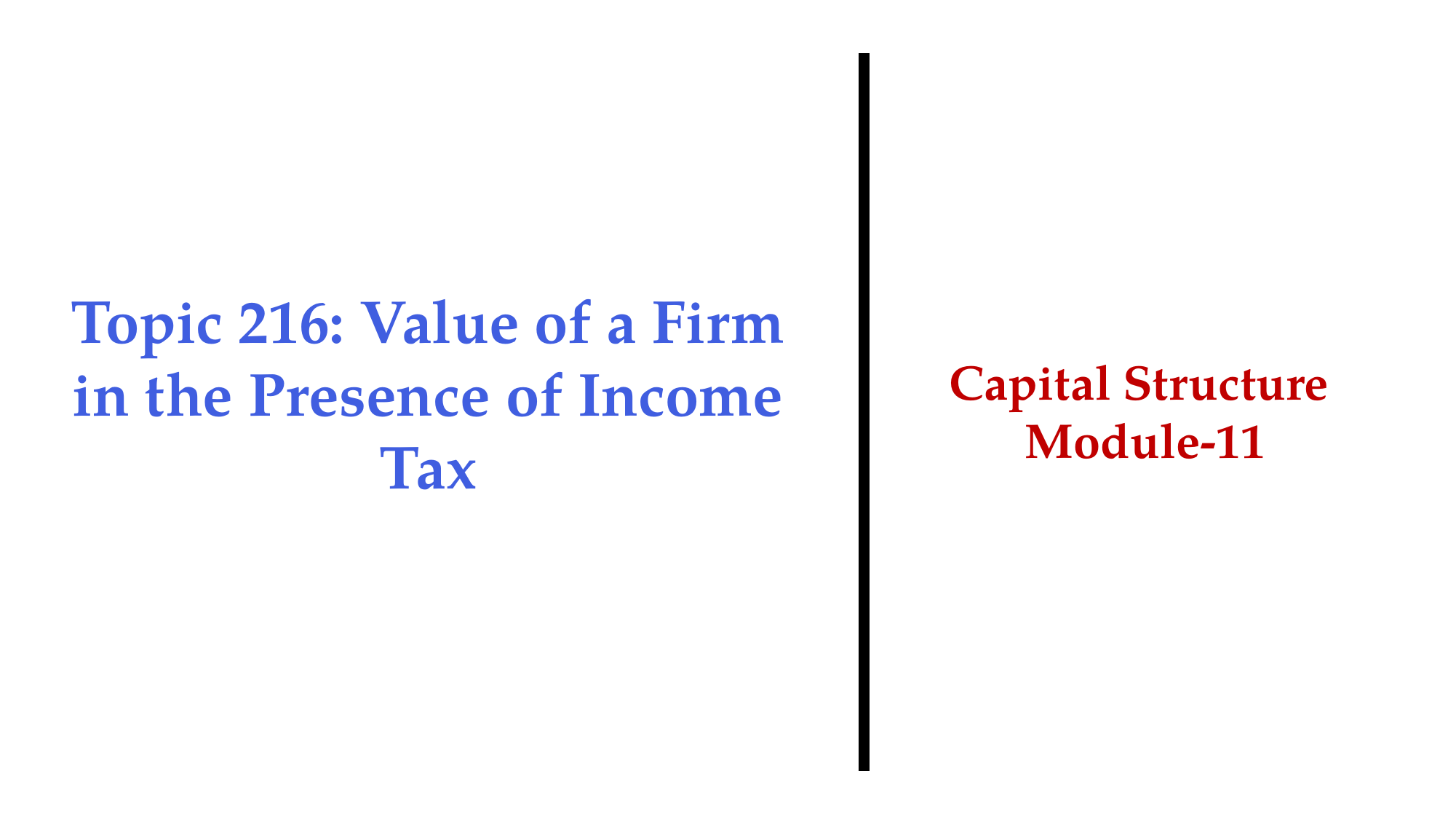

Topic 216: Value of a Firm in the Presence of Income Tax
Capital Structure
Module-11